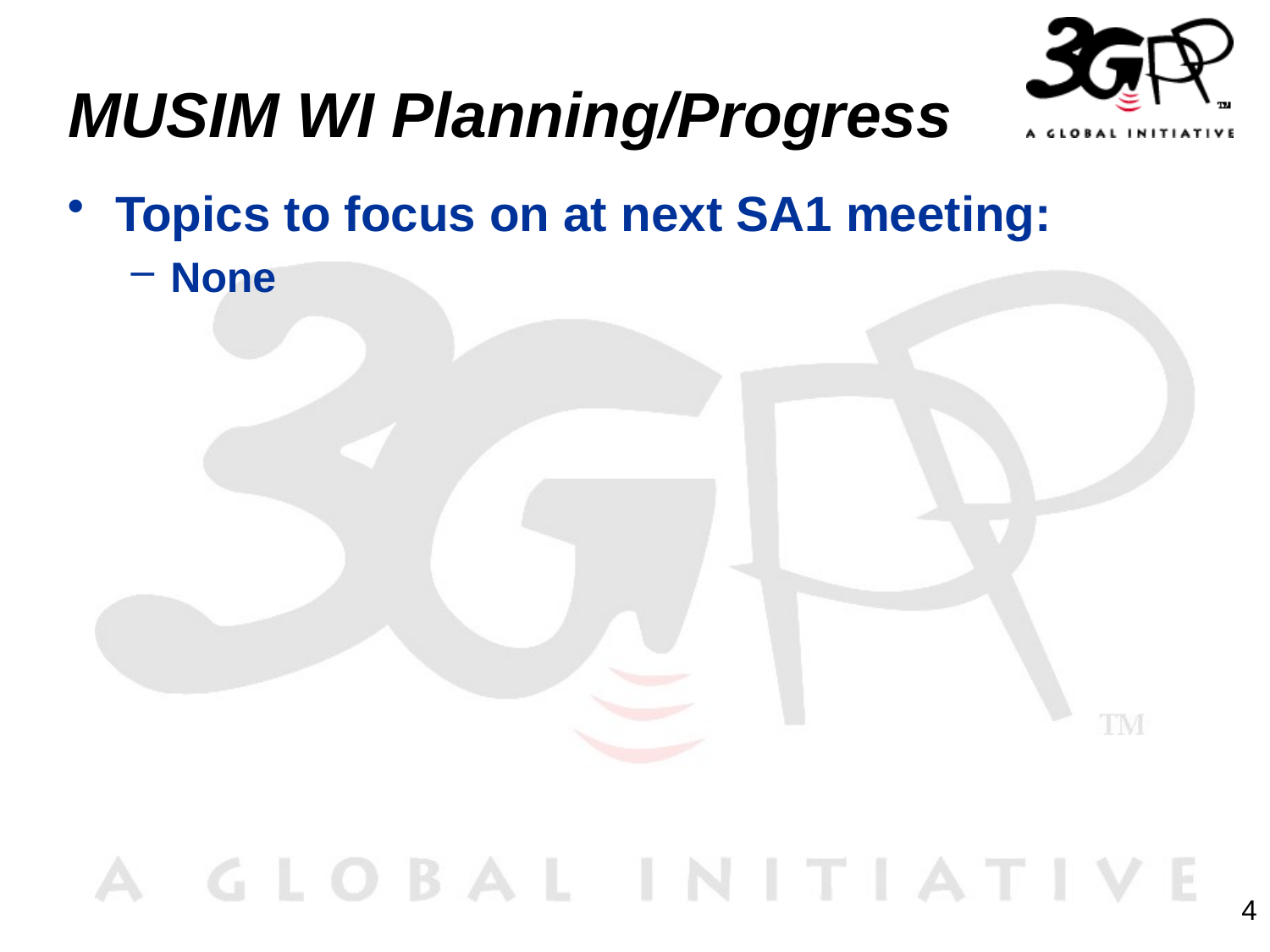

# MUSIM WI Planning/Progress
Topics to focus on at next SA1 meeting:
None
4